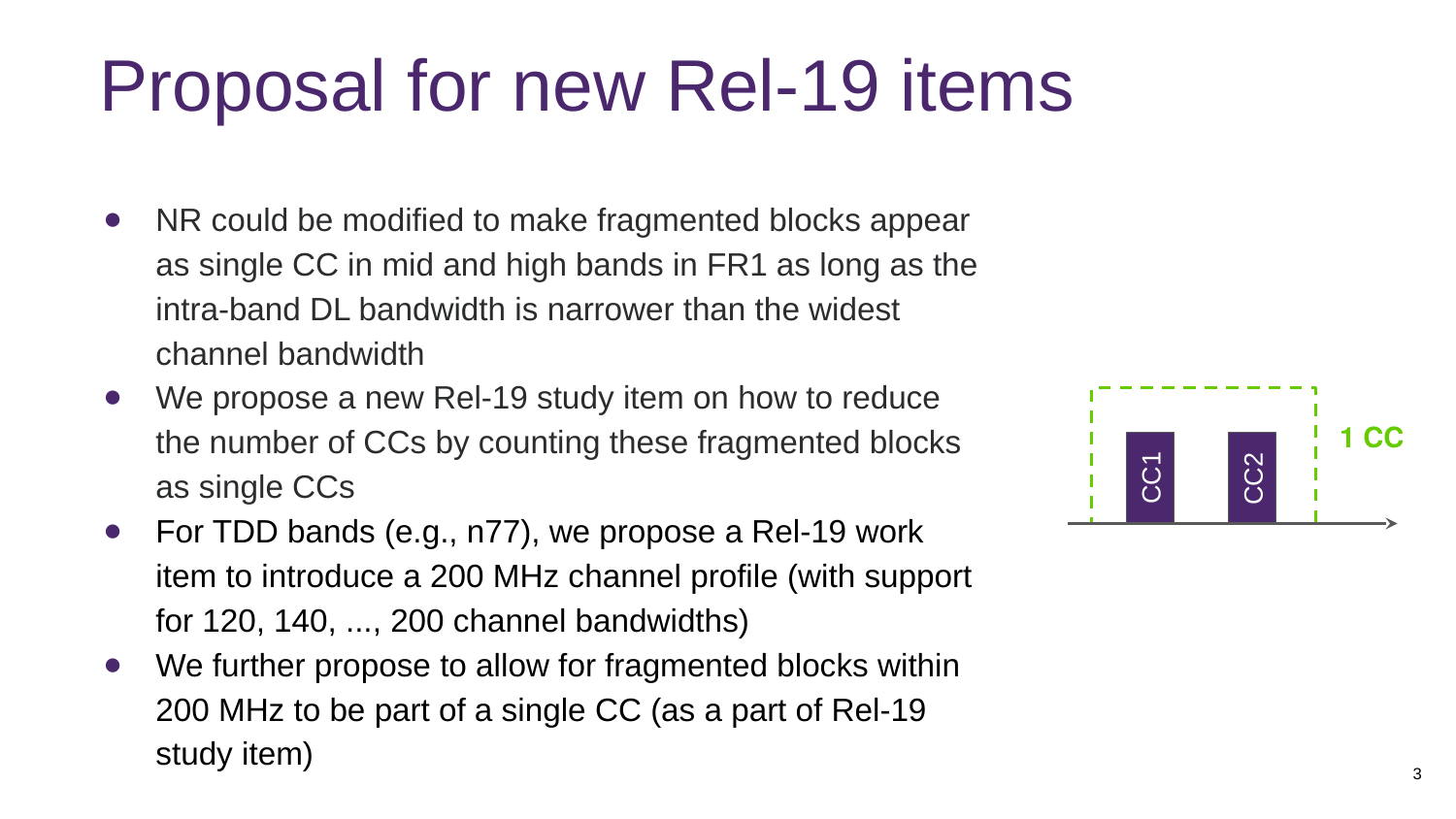

Proposal for new Rel-19 items
NR could be modified to make fragmented blocks appear as single CC in mid and high bands in FR1 as long as the intra-band DL bandwidth is narrower than the widest channel bandwidth
We propose a new Rel-19 study item on how to reduce the number of CCs by counting these fragmented blocks as single CCs
For TDD bands (e.g., n77), we propose a Rel-19 work item to introduce a 200 MHz channel profile (with support for 120, 140, ..., 200 channel bandwidths)
We further propose to allow for fragmented blocks within 200 MHz to be part of a single CC (as a part of Rel-19 study item)

1 CC

CC1
CC2
3